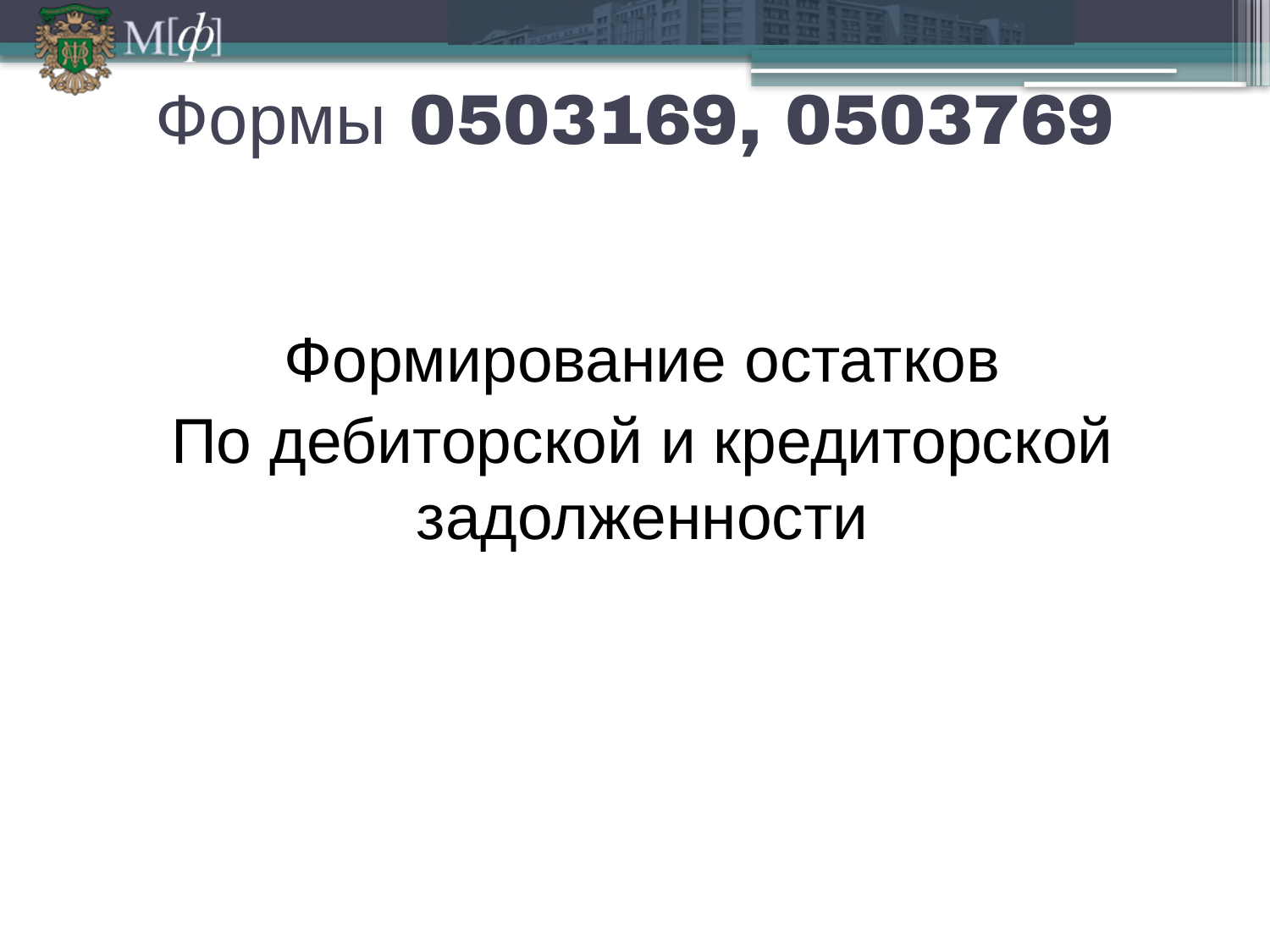

# Формы 0503169, 0503769
Формирование остатков
По дебиторской и кредиторской задолженности